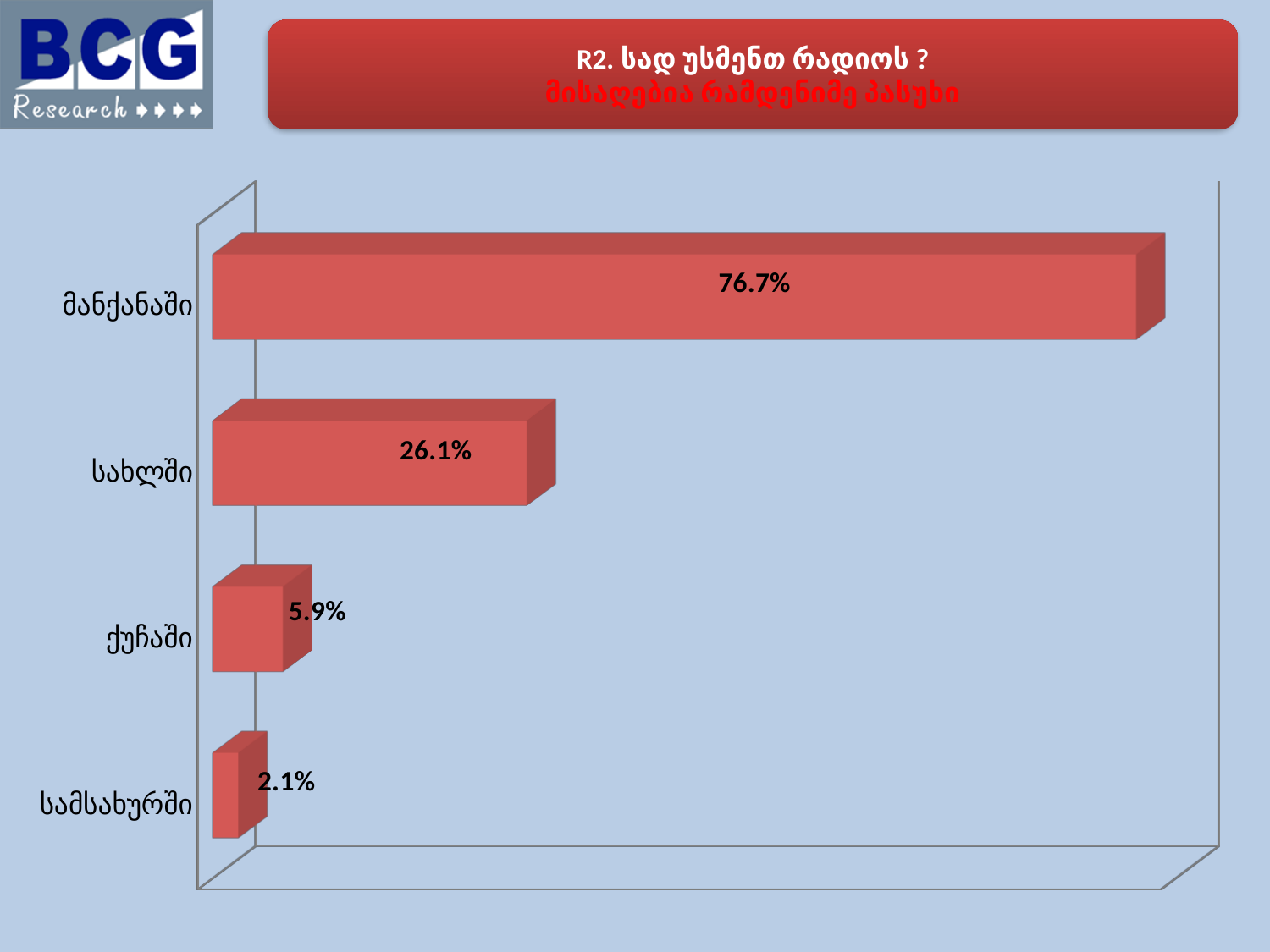

R2. სად უსმენთ რადიოს ?
მისაღებია რამდენიმე პასუხი

[unsupported chart]